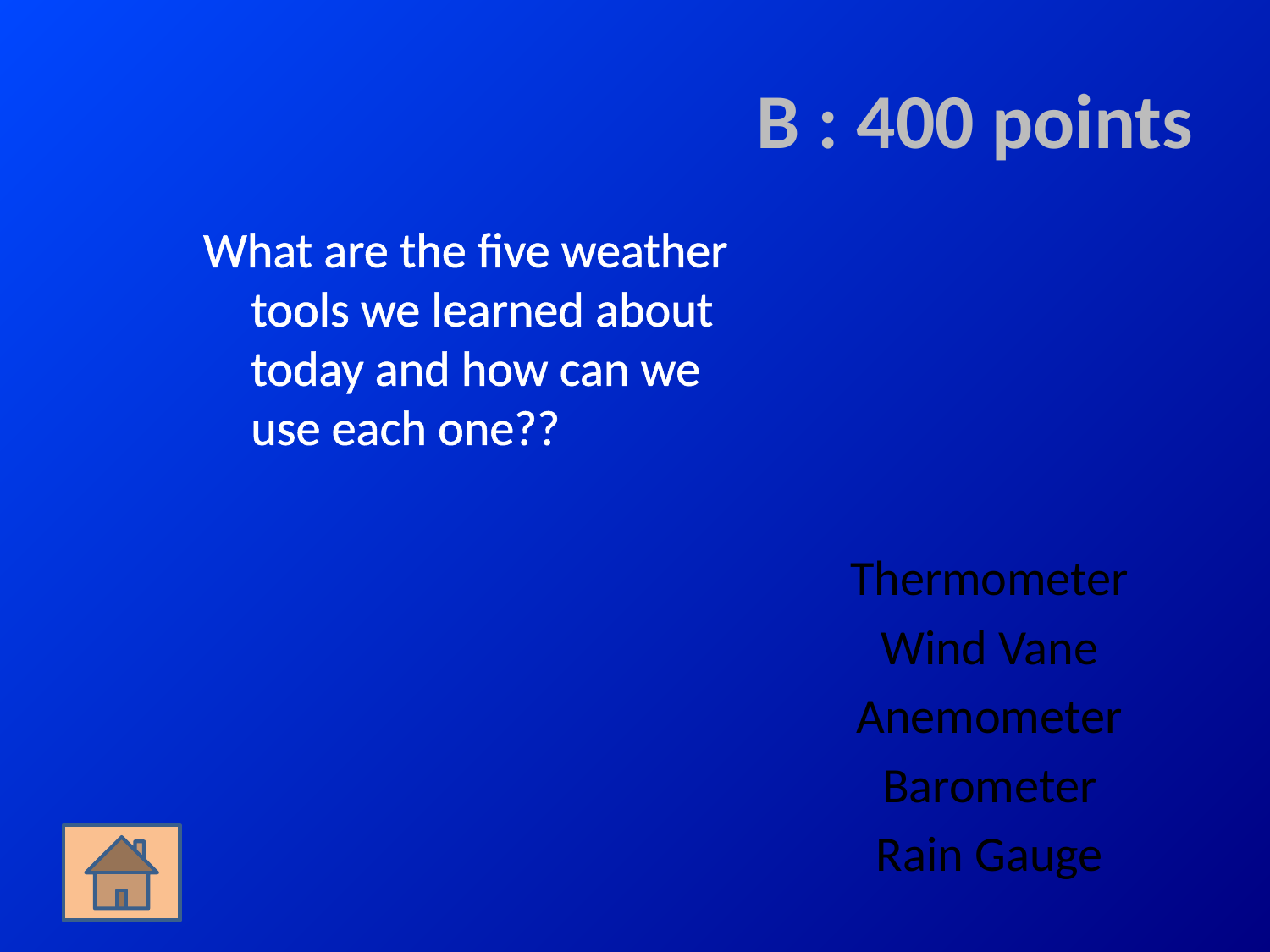

# B : 400 points
What are the five weather tools we learned about today and how can we use each one??
Thermometer
Wind Vane
Anemometer
Barometer
Rain Gauge